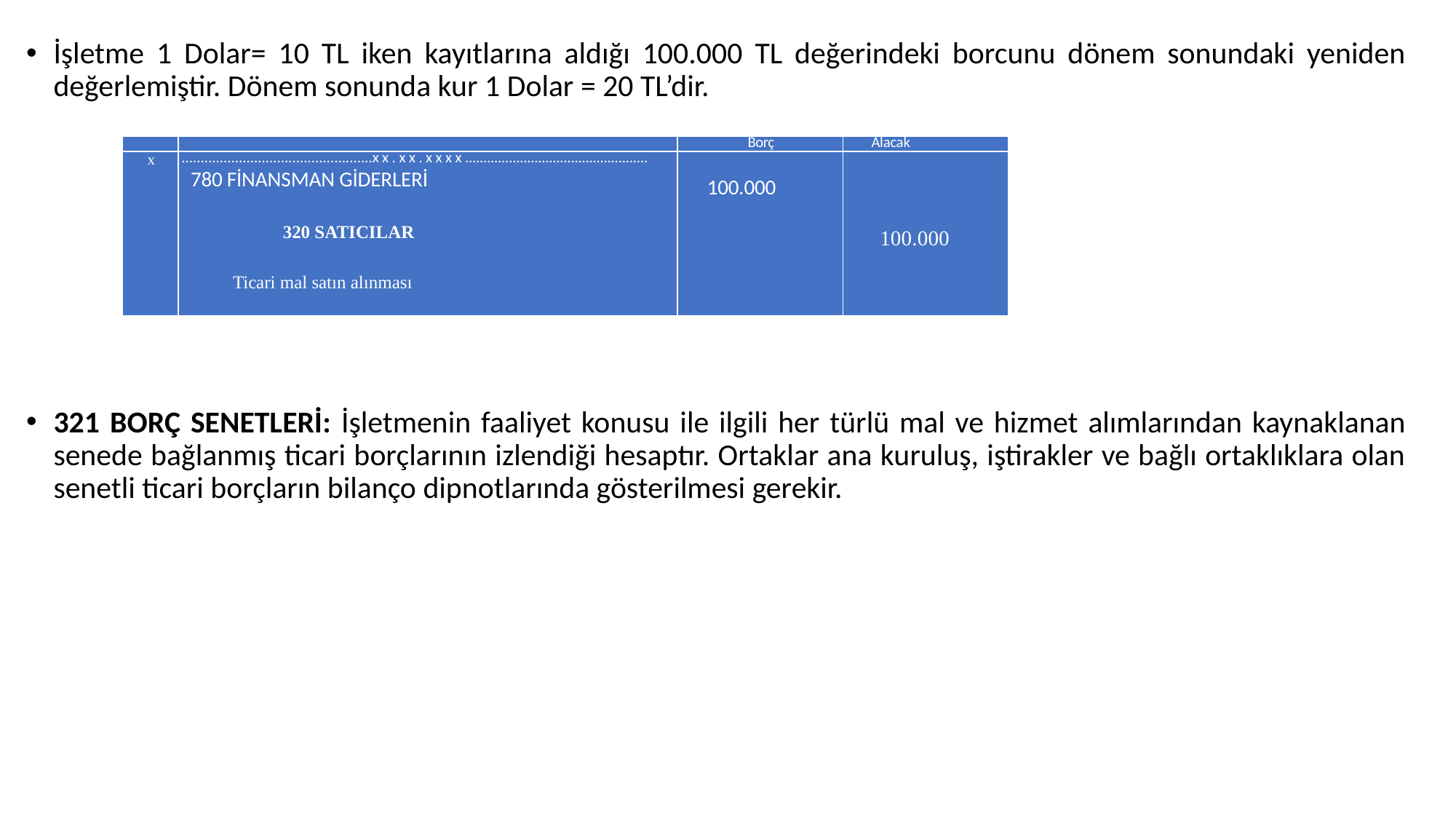

İşletme 1 Dolar= 10 TL iken kayıtlarına aldığı 100.000 TL değerindeki borcunu dönem sonundaki yeniden değerlemiştir. Dönem sonunda kur 1 Dolar = 20 TL’dir.

321 BORÇ SENETLERİ: İşletmenin faaliyet konusu ile ilgili her türlü mal ve hizmet alımlarından kaynaklanan senede bağlanmış ticari borçlarının izlendiği hesaptır. Ortaklar ana kuruluş, iştirakler ve bağlı ortaklıklara olan senetli ticari borçların bilanço dipnotlarında gösterilmesi gerekir.

|  |  | Borç | Alacak |
| --- | --- | --- | --- |
| x | ..................................................xx.xx.xxxx.................................................. 780 FİNANSMAN GİDERLERİ 320 SATICILAR Ticari mal satın alınması | 100.000 | 100.000 |